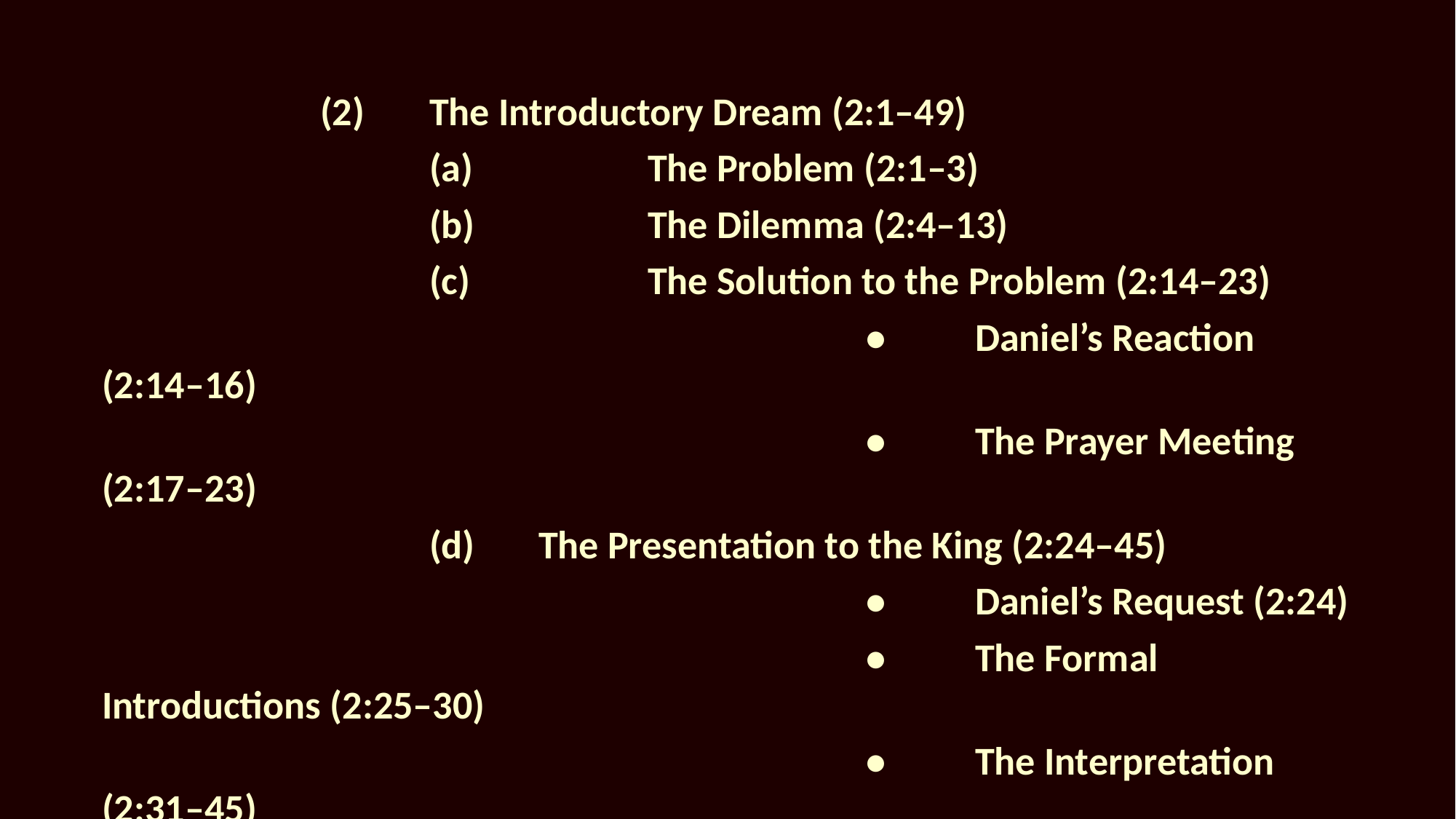

(2)	The Introductory Dream (2:1–49)
			(a)		The Problem (2:1–3)
			(b)		The Dilemma (2:4–13)
			(c)		The Solution to the Problem (2:14–23)
							•	Daniel’s Reaction (2:14–16)
							•	The Prayer Meeting (2:17–23)
			(d)	The Presentation to the King (2:24–45)
							•	Daniel’s Request (2:24)
							•	The Formal Introductions (2:25–30)
							•	The Interpretation (2:31–45)
								––The Summary of the Dream (2:31–35)
								––The Interpretation (2:36–45)
			(e)	Nebuchadnezzar’s Response  (2:46–49)